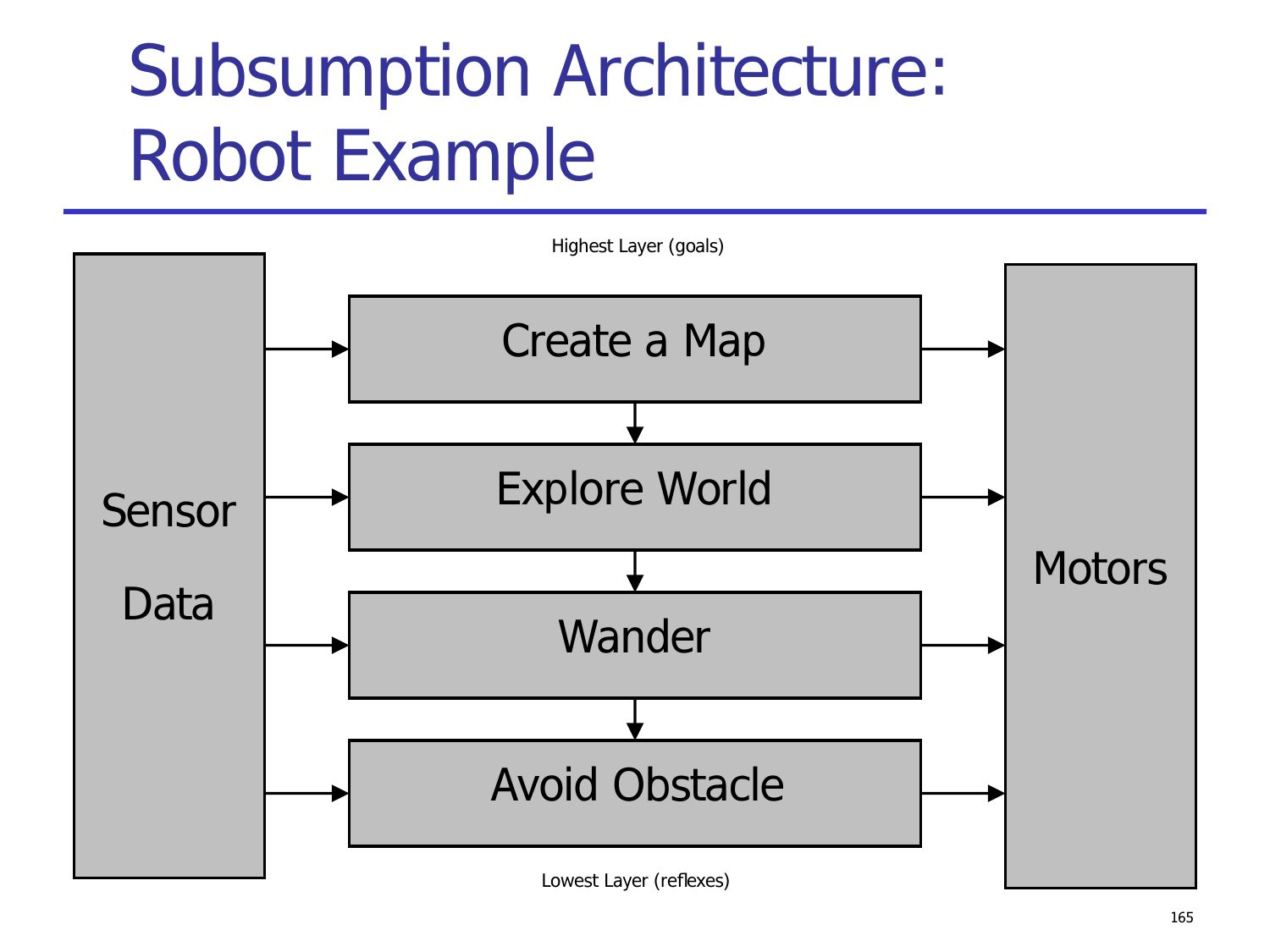

# Subsumption Architecture: Robot Example
Highest Layer (goals)
Sensor
Data
Motors
Create a Map

Explore World

Wander

 Avoid Obstacle

Lowest Layer (reflexes)
165